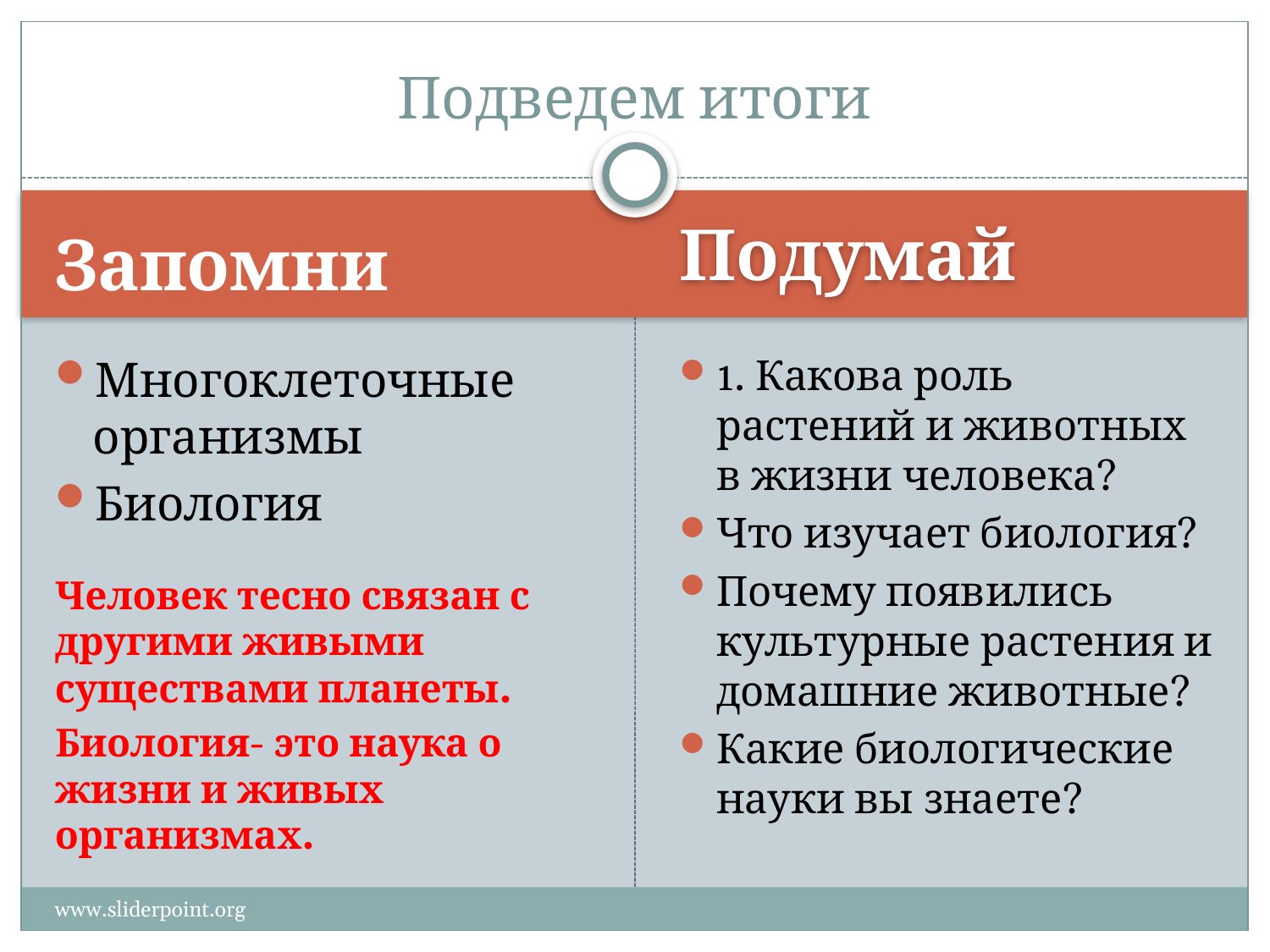

# Подведем итоги
Подумай
Запомни
Многоклеточные организмы
Биология
1. Какова роль растений и животных в жизни человека?
Что изучает биология?
Почему появились культурные растения и домашние животные?
Какие биологические науки вы знаете?
Человек тесно связан с другими живыми существами планеты.
Биология- это наука о жизни и живых организмах.
www.sliderpoint.org